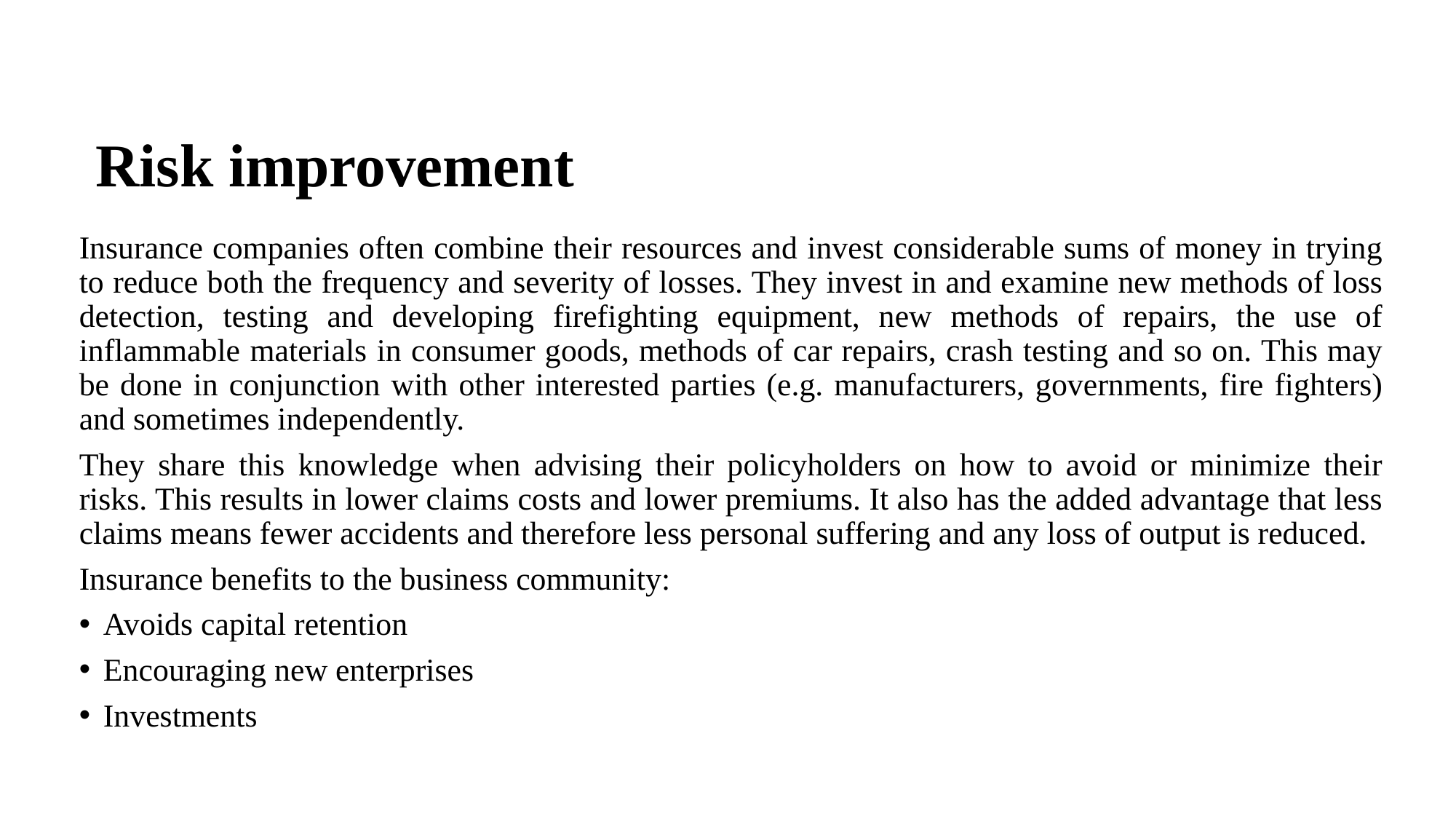

# Risk improvement
Insurance companies often combine their resources and invest considerable sums of money in trying to reduce both the frequency and severity of losses. They invest in and examine new methods of loss detection, testing and developing firefighting equipment, new methods of repairs, the use of inflammable materials in consumer goods, methods of car repairs, crash testing and so on. This may be done in conjunction with other interested parties (e.g. manufacturers, governments, fire fighters) and sometimes independently.
They share this knowledge when advising their policyholders on how to avoid or minimize their risks. This results in lower claims costs and lower premiums. It also has the added advantage that less claims means fewer accidents and therefore less personal suffering and any loss of output is reduced.
Insurance benefits to the business community:
Avoids capital retention
Encouraging new enterprises
Investments